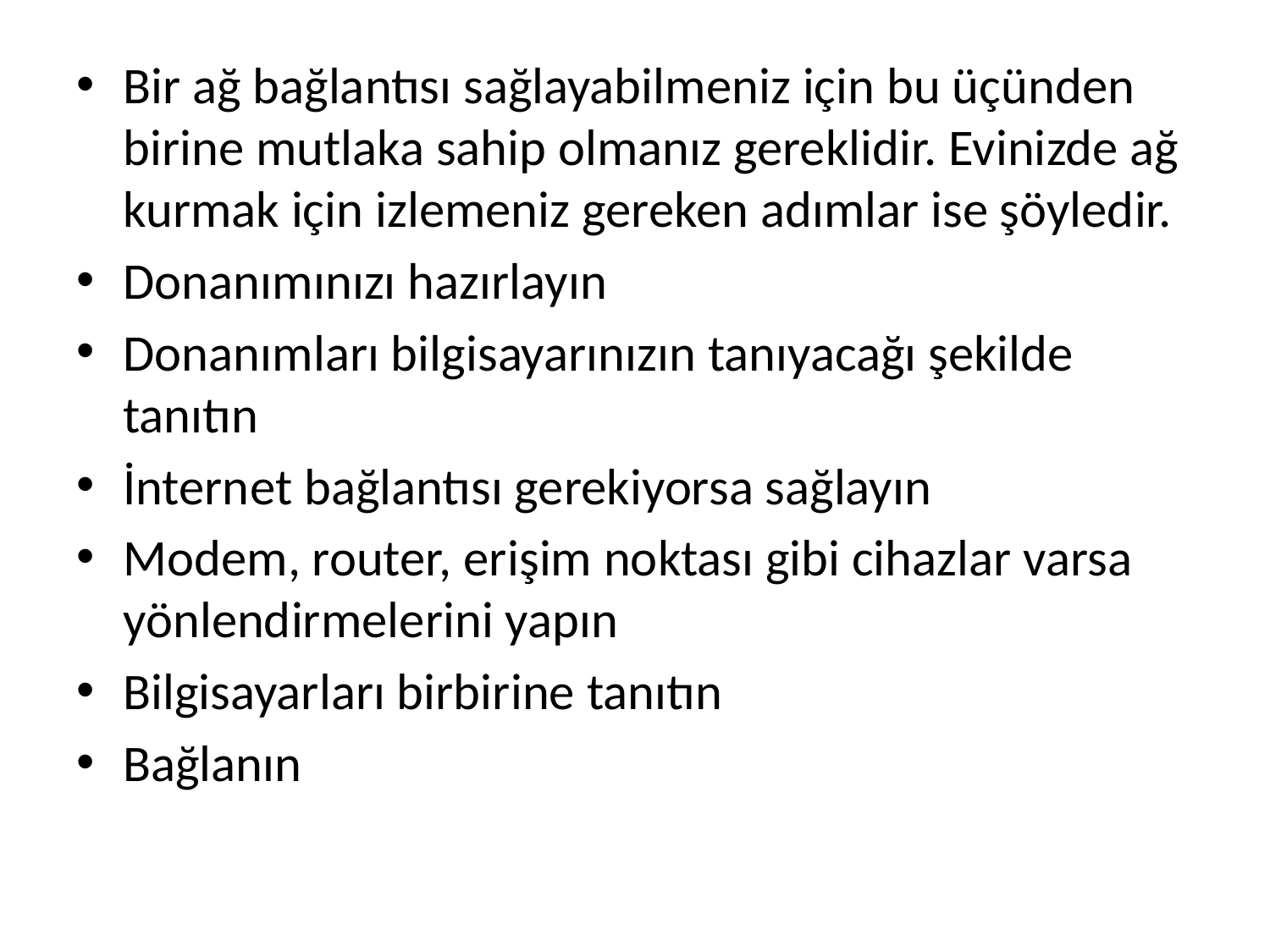

Bir ağ bağlantısı sağlayabilmeniz için bu üçünden birine mutlaka sahip olmanız gereklidir. Evinizde ağ kurmak için izlemeniz gereken adımlar ise şöyledir.
Donanımınızı hazırlayın
Donanımları bilgisayarınızın tanıyacağı şekilde tanıtın
İnternet bağlantısı gerekiyorsa sağlayın
Modem, router, erişim noktası gibi cihazlar varsa yönlendirmelerini yapın
Bilgisayarları birbirine tanıtın
Bağlanın